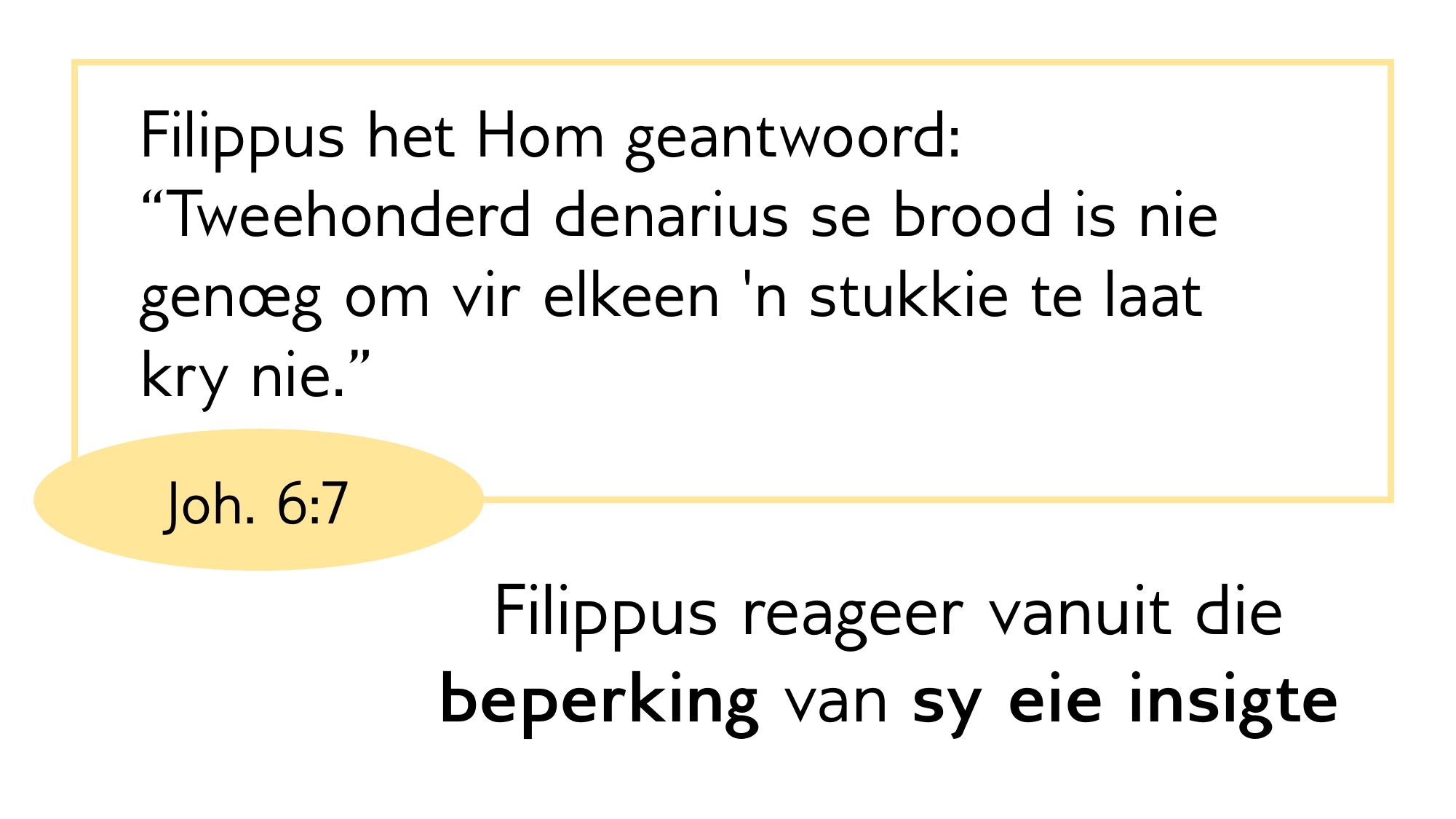

Filippus het Hom geantwoord: “Tweehonderd denarius se brood is nie genoeg om vir elkeen 'n stukkie te laat kry nie.”
Joh. 6:7
Filippus reageer vanuit die beperking van sy eie insigte